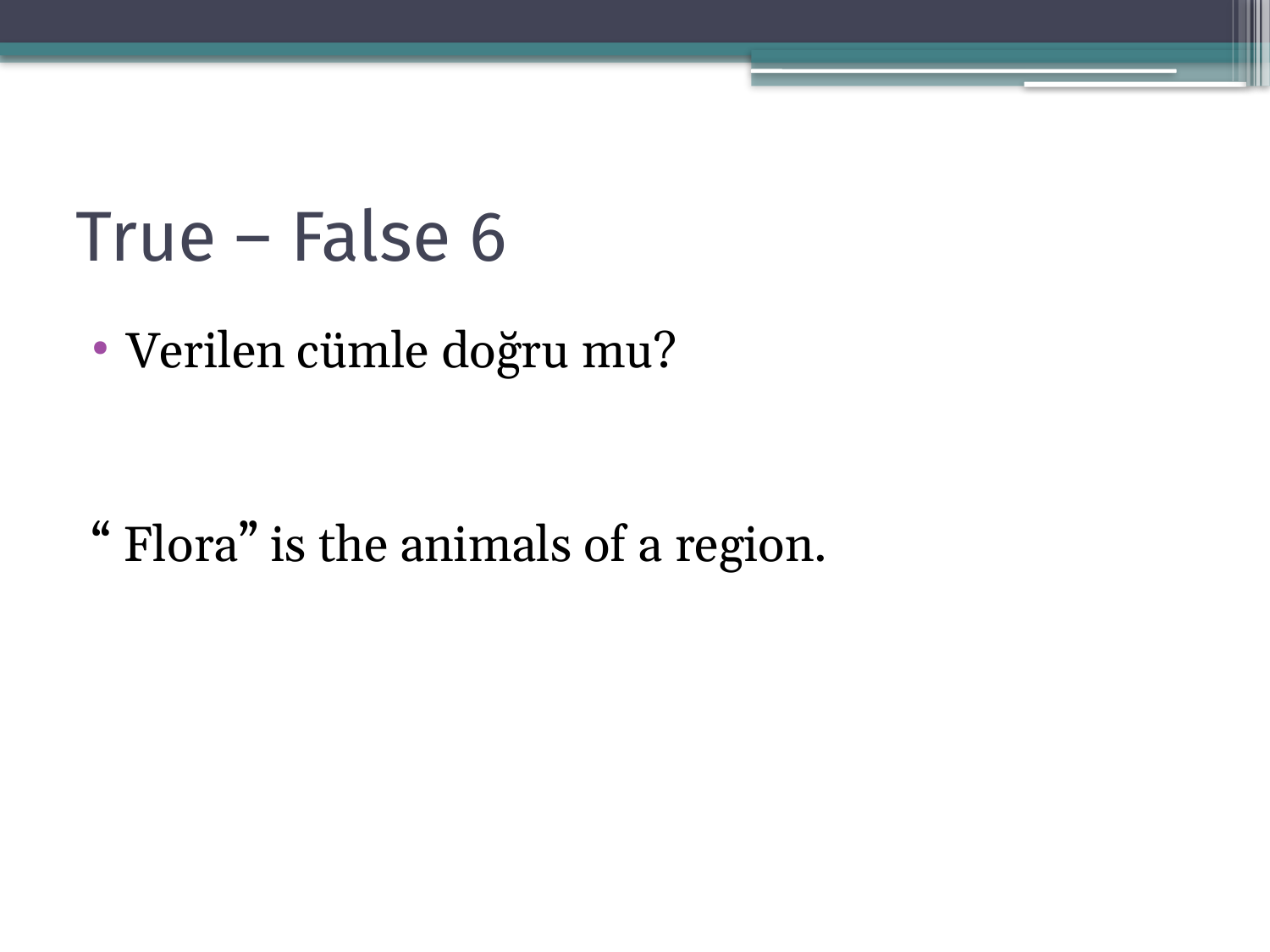

# True – False 6
Verilen cümle doğru mu?

“ Flora” is the animals of a region.